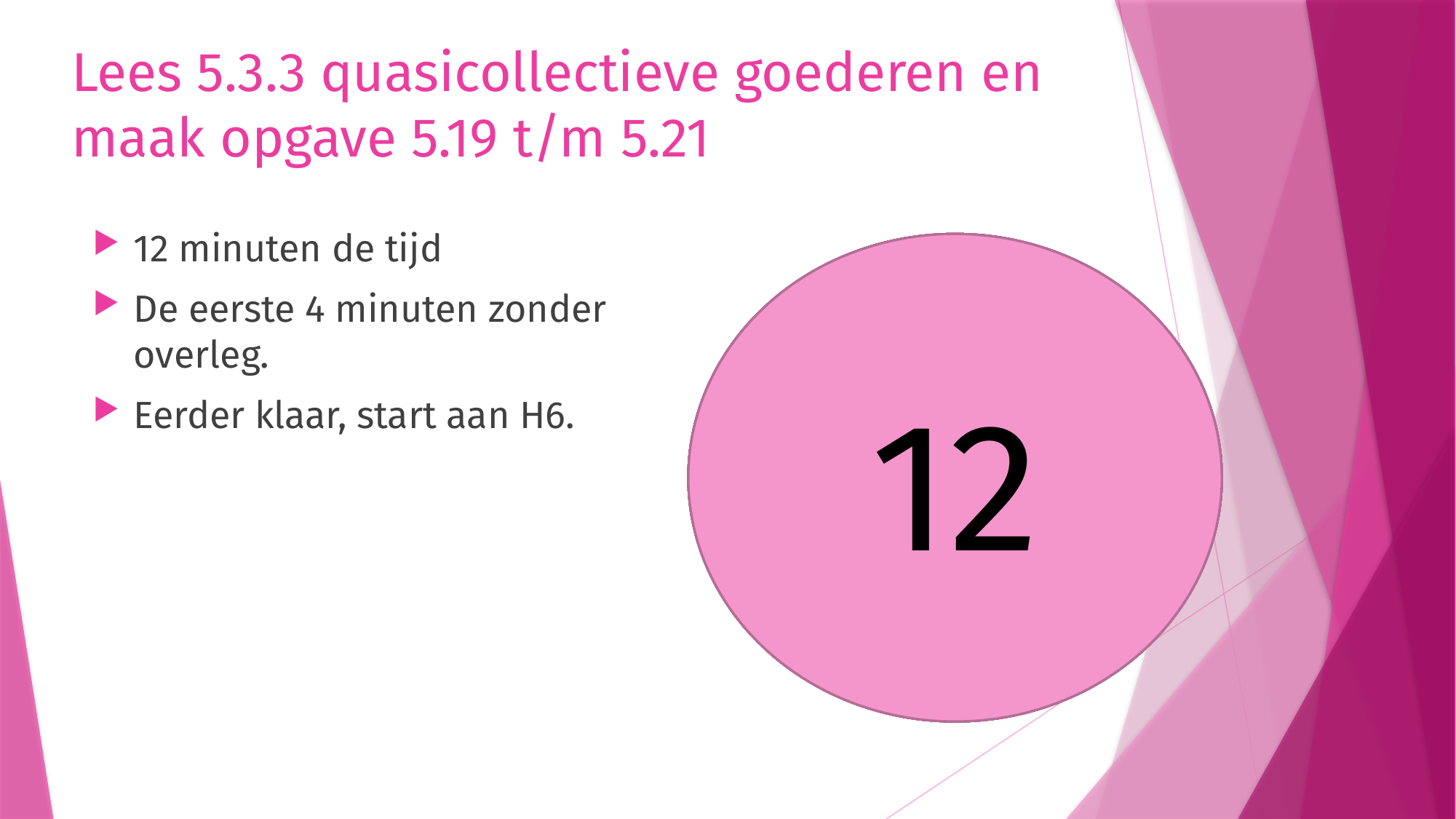

# Lees 5.3.3 quasicollectieve goederen en maak opgave 5.19 t/m 5.21
12 minuten de tijd
De eerste 4 minuten zonder overleg.
Eerder klaar, start aan H6.
10
11
12
8
9
5
6
7
4
3
1
2